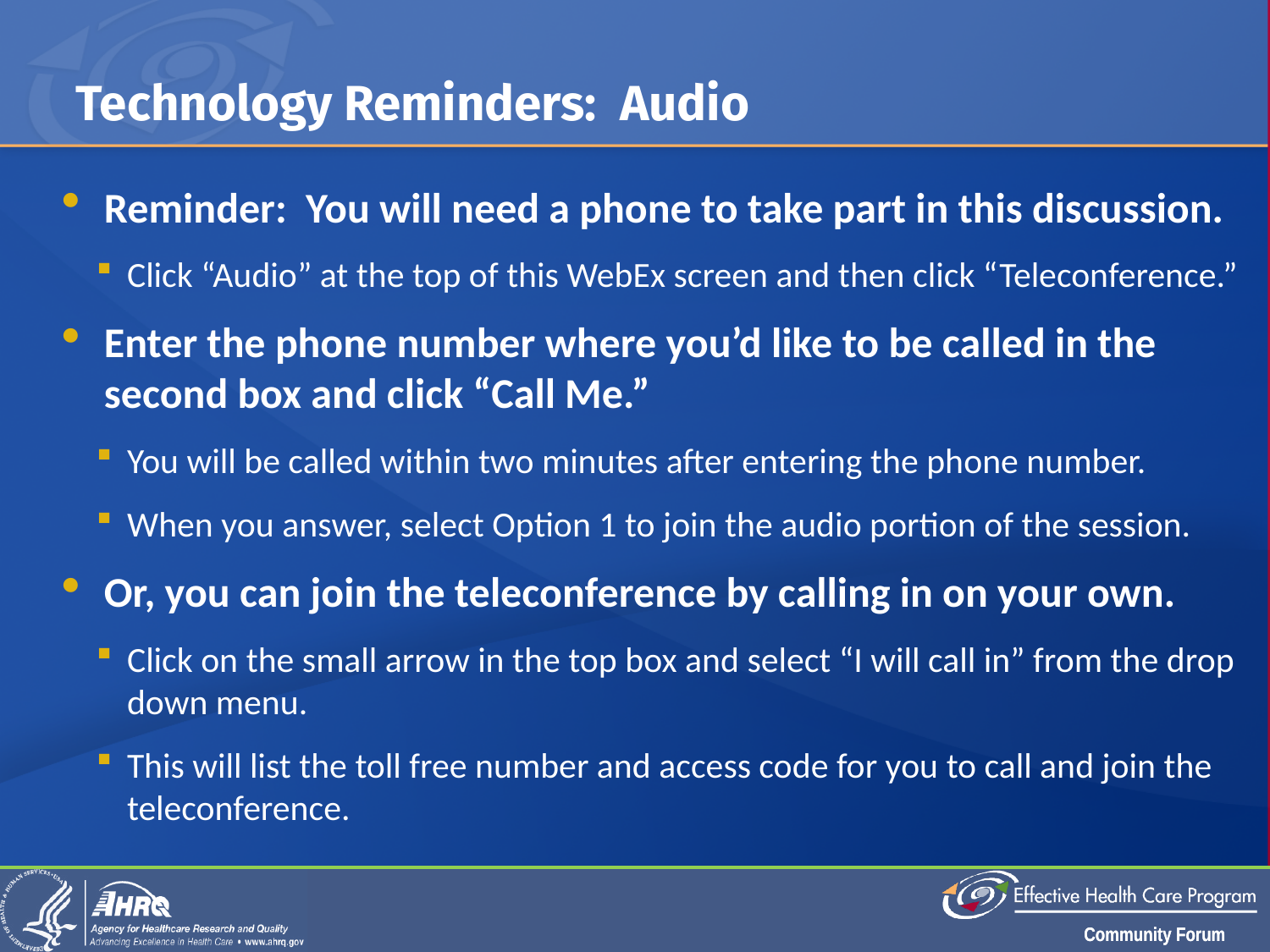

# Technology Reminders:  Audio
Reminder:  You will need a phone to take part in this discussion.
Click “Audio” at the top of this WebEx screen and then click “Teleconference.”
Enter the phone number where you’d like to be called in the second box and click “Call Me.”
You will be called within two minutes after entering the phone number.
When you answer, select Option 1 to join the audio portion of the session.
Or, you can join the teleconference by calling in on your own.
Click on the small arrow in the top box and select “I will call in” from the drop down menu.
This will list the toll free number and access code for you to call and join the teleconference.